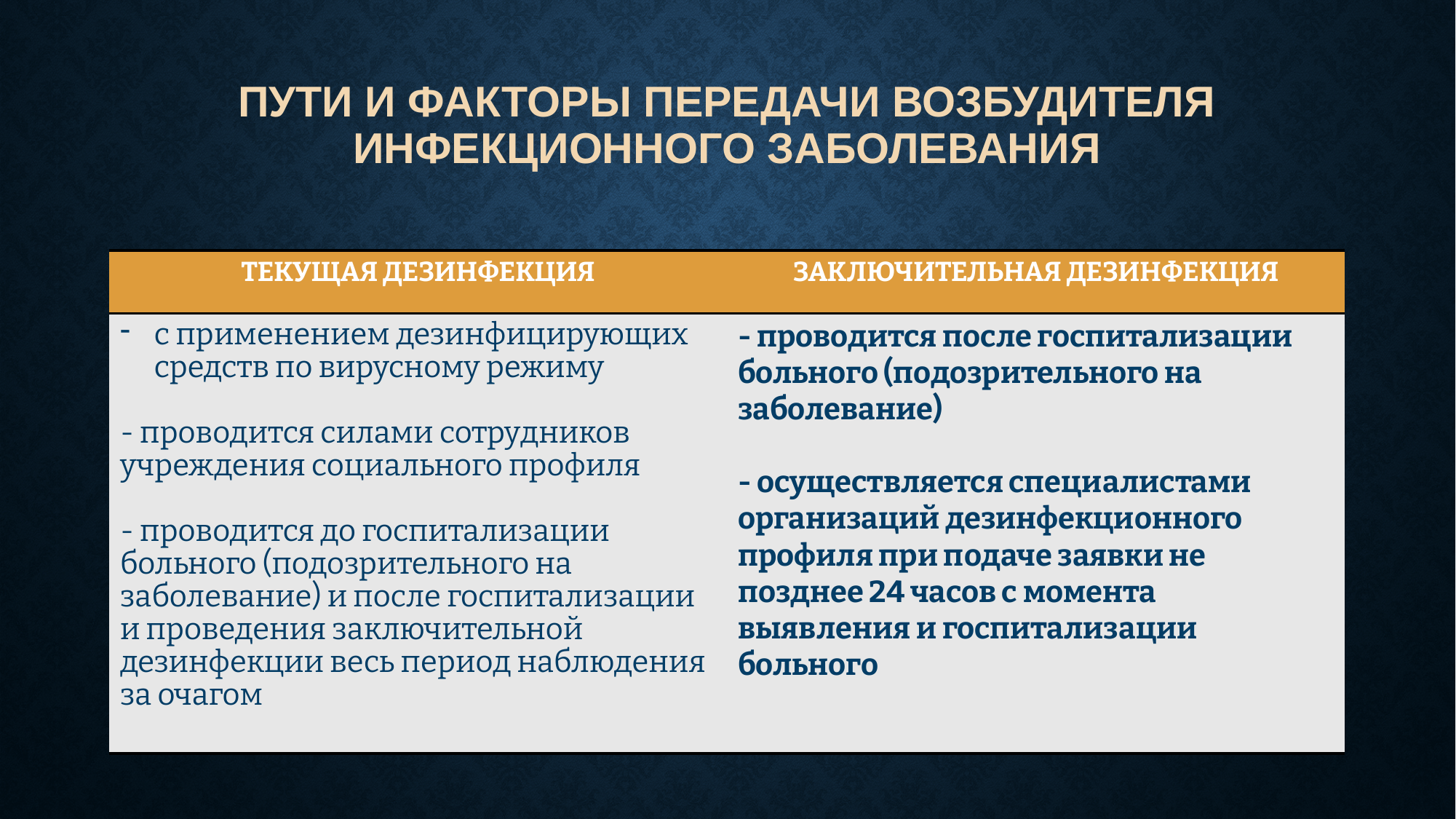

# ПУТИ и ФАКТОРЫ ПЕРЕДАЧИ ВОЗБУДИТЕЛЯ ИНФЕКЦИОННОГО ЗАБОЛЕВАНИЯ
| ТЕКУЩАЯ ДЕЗИНФЕКЦИЯ | ЗАКЛЮЧИТЕЛЬНАЯ ДЕЗИНФЕКЦИЯ |
| --- | --- |
| с применением дезинфицирующих средств по вирусному режиму - проводится силами сотрудников учреждения социального профиля - проводится до госпитализации больного (подозрительного на заболевание) и после госпитализации и проведения заключительной дезинфекции весь период наблюдения за очагом | - проводится после госпитализации больного (подозрительного на заболевание) - осуществляется специалистами организаций дезинфекционного профиля при подаче заявки не позднее 24 часов с момента выявления и госпитализации больного |